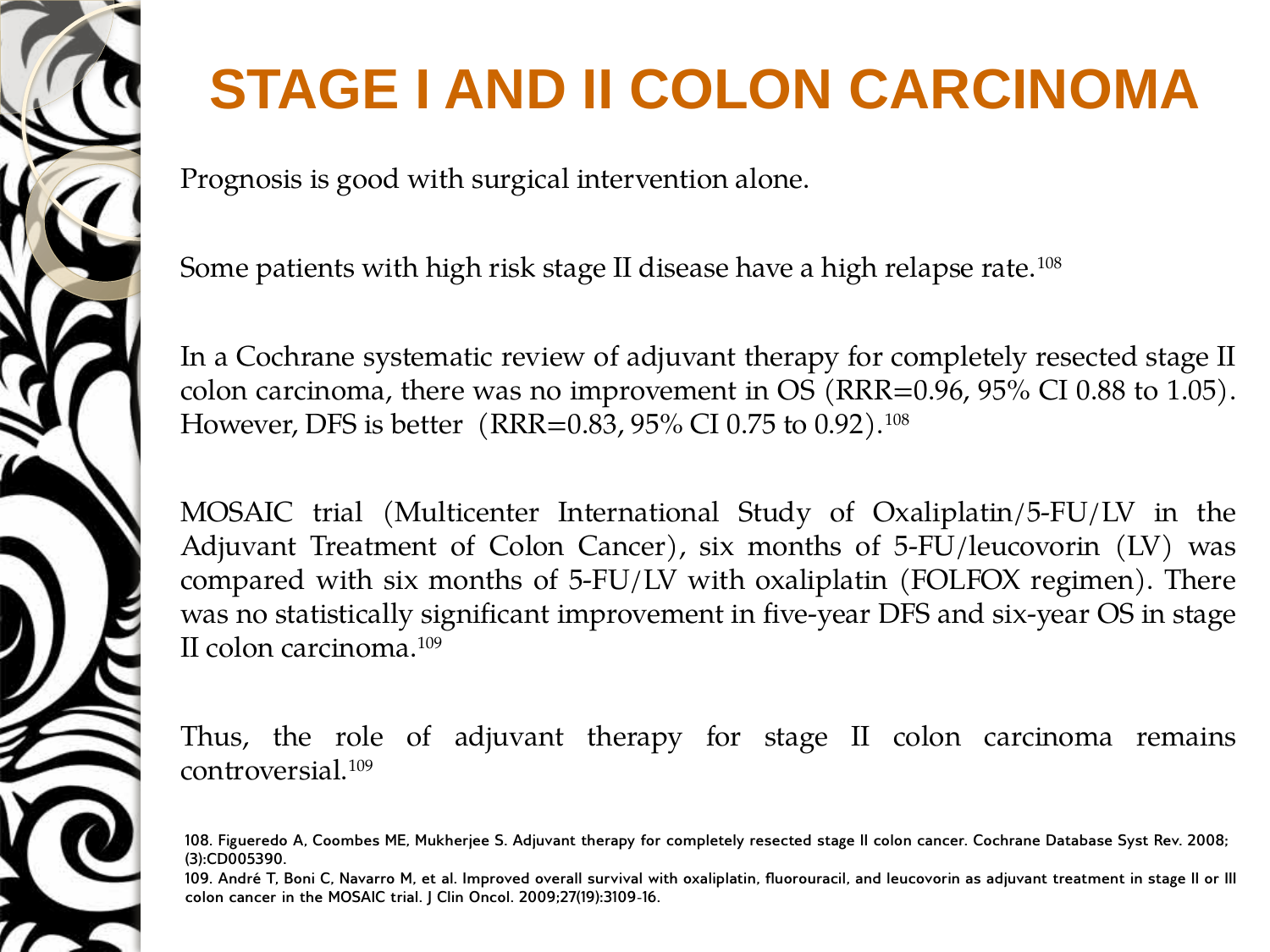

# STAGE I AND II COLON CARCINOMA
Prognosis is good with surgical intervention alone.

Some patients with high risk stage II disease have a high relapse rate.108

In a Cochrane systematic review of adjuvant therapy for completely resected stage II colon carcinoma, there was no improvement in OS (RRR=0.96, 95% CI 0.88 to 1.05). However, DFS is better  (RRR=0.83, 95% CI 0.75 to 0.92).108

MOSAIC trial (Multicenter International Study of Oxaliplatin/5-FU/LV in the Adjuvant Treatment of Colon Cancer), six months of 5-FU/leucovorin (LV) was compared with six months of 5-FU/LV with oxaliplatin (FOLFOX regimen). There was no statistically significant improvement in five-year DFS and six-year OS in stage II colon carcinoma.109

Thus, the role of adjuvant therapy for stage II colon carcinoma remains controversial.109

108. Figueredo A, Coombes ME, Mukherjee S. Adjuvant therapy for completely resected stage II colon cancer. Cochrane Database Syst Rev. 2008;(3):CD005390.
109. André T, Boni C, Navarro M, et al. Improved overall survival with oxaliplatin, fluorouracil, and leucovorin as adjuvant treatment in stage II or III colon cancer in the MOSAIC trial. J Clin Oncol. 2009;27(19):3109-16.